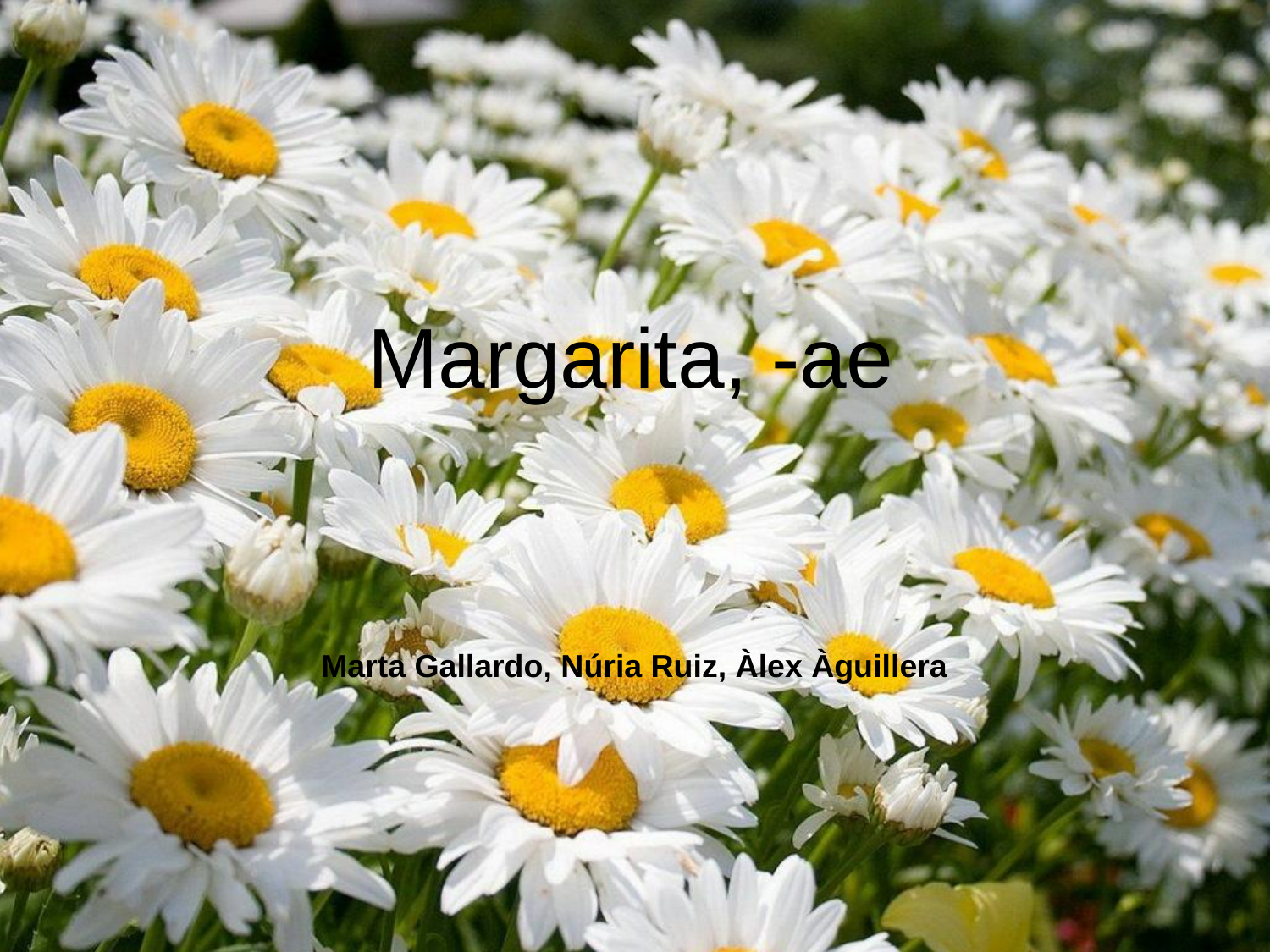

# Margarita, -ae
        Margarita, -ae

          Marta Gallardo, Núria Ruiz, Àlex Àguillera

       Àlex Aguilera, Marta Gallardo i Núria Ruiz 4rt